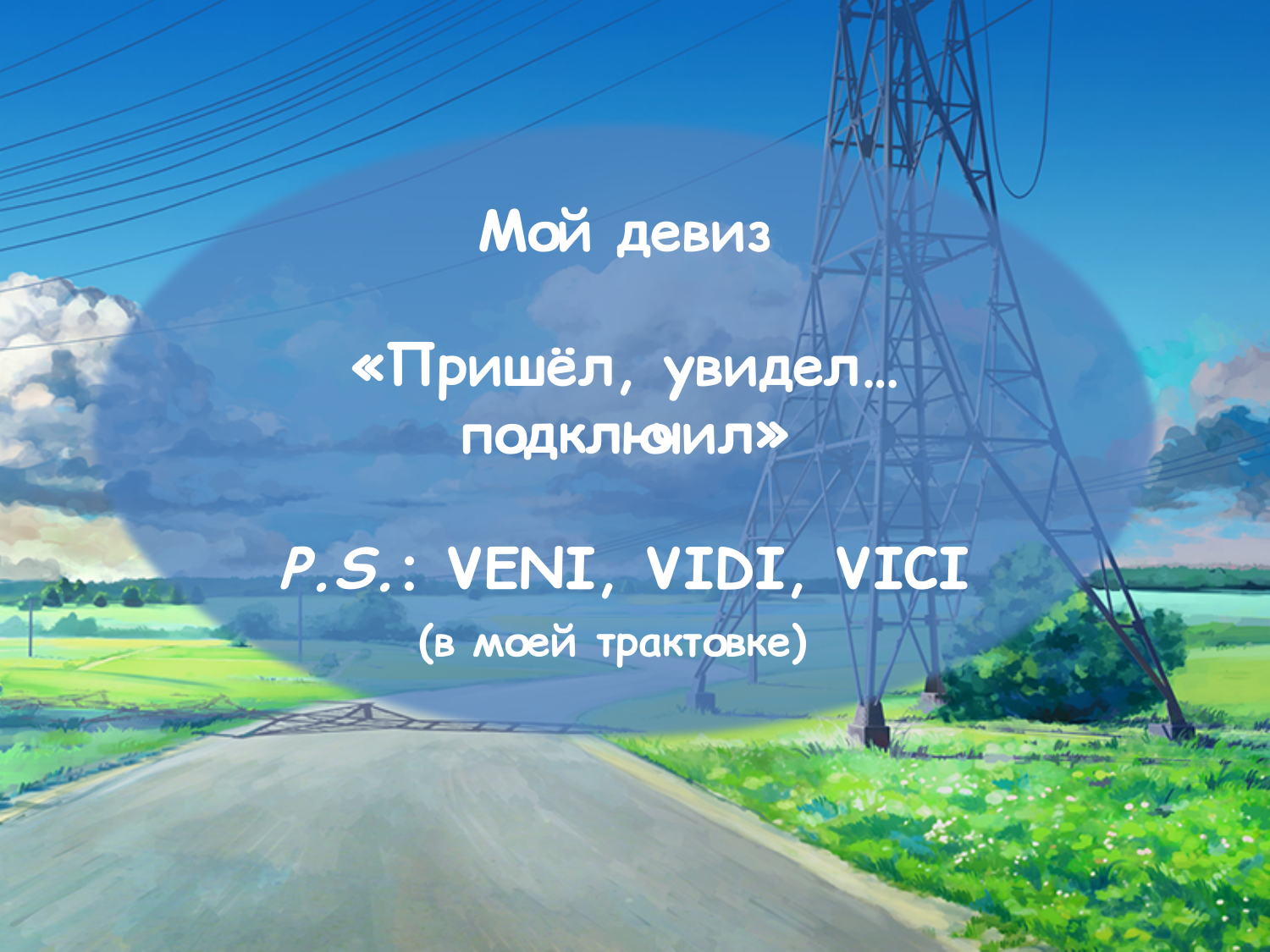

Мой девиз

«Пришёл, увидел… подключил»

P.S.: VENI, VIDI, VICI
(в моей трактовке)